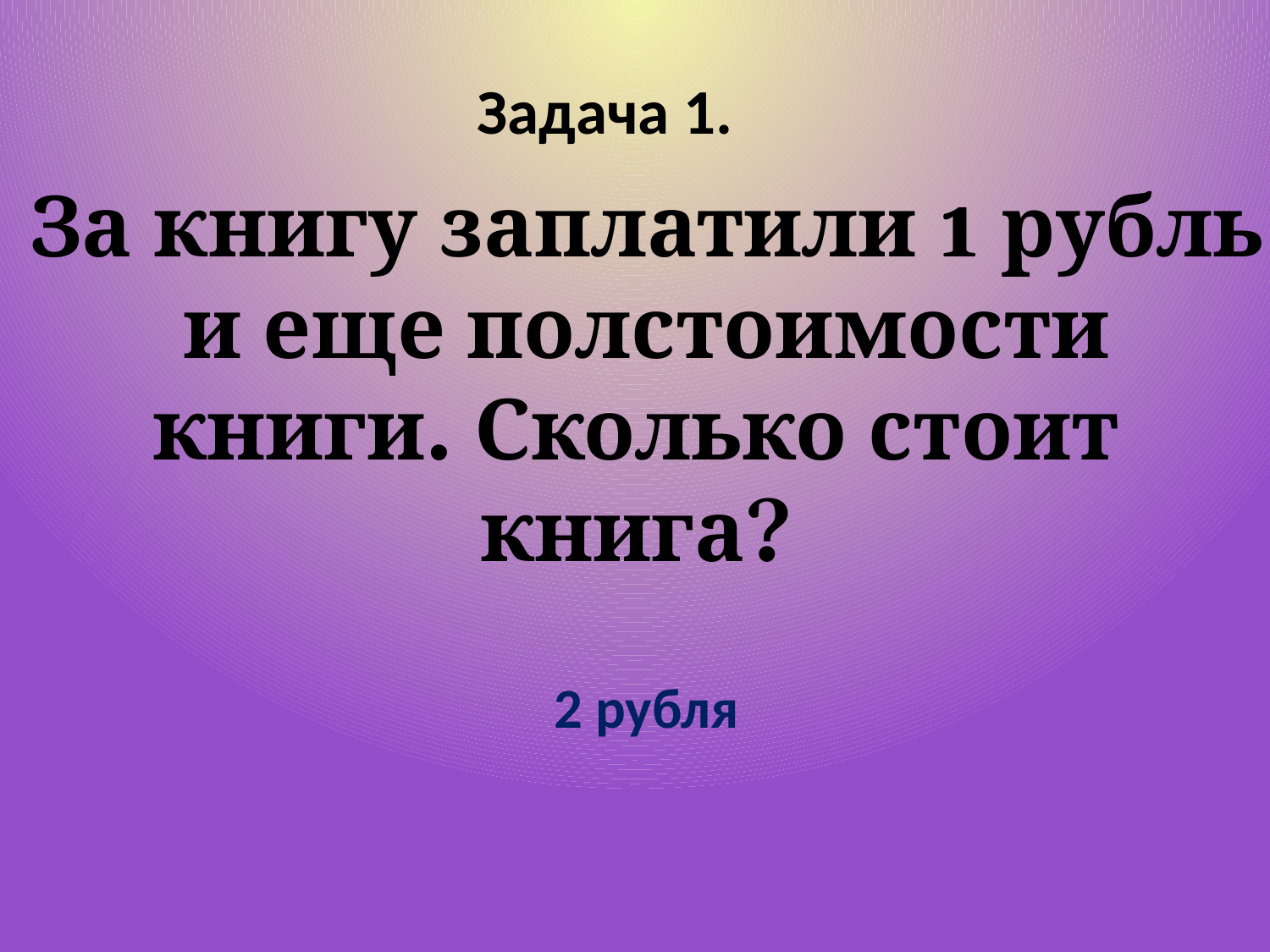

Задача 1.
За книгу заплатили 1 рубль
 и еще полстоимости
книги. Сколько стоит
книга?
2 рубля